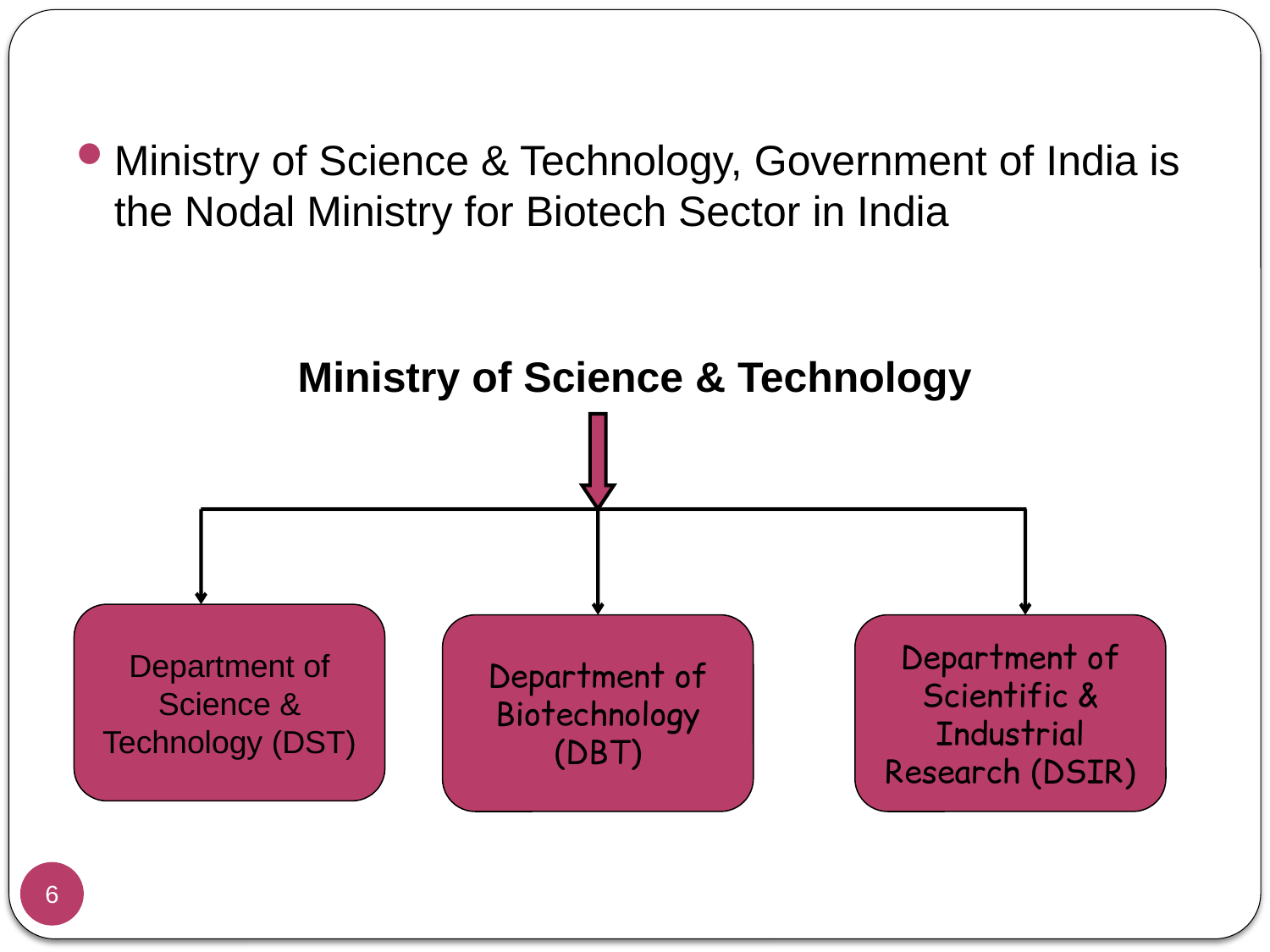

Ministry of Science & Technology, Government of India is the Nodal Ministry for Biotech Sector in India

Ministry of Science & Technology

Department of Science & Technology (DST)
Department of Biotechnology (DBT)
Department of Scientific & Industrial Research (DSIR)
6